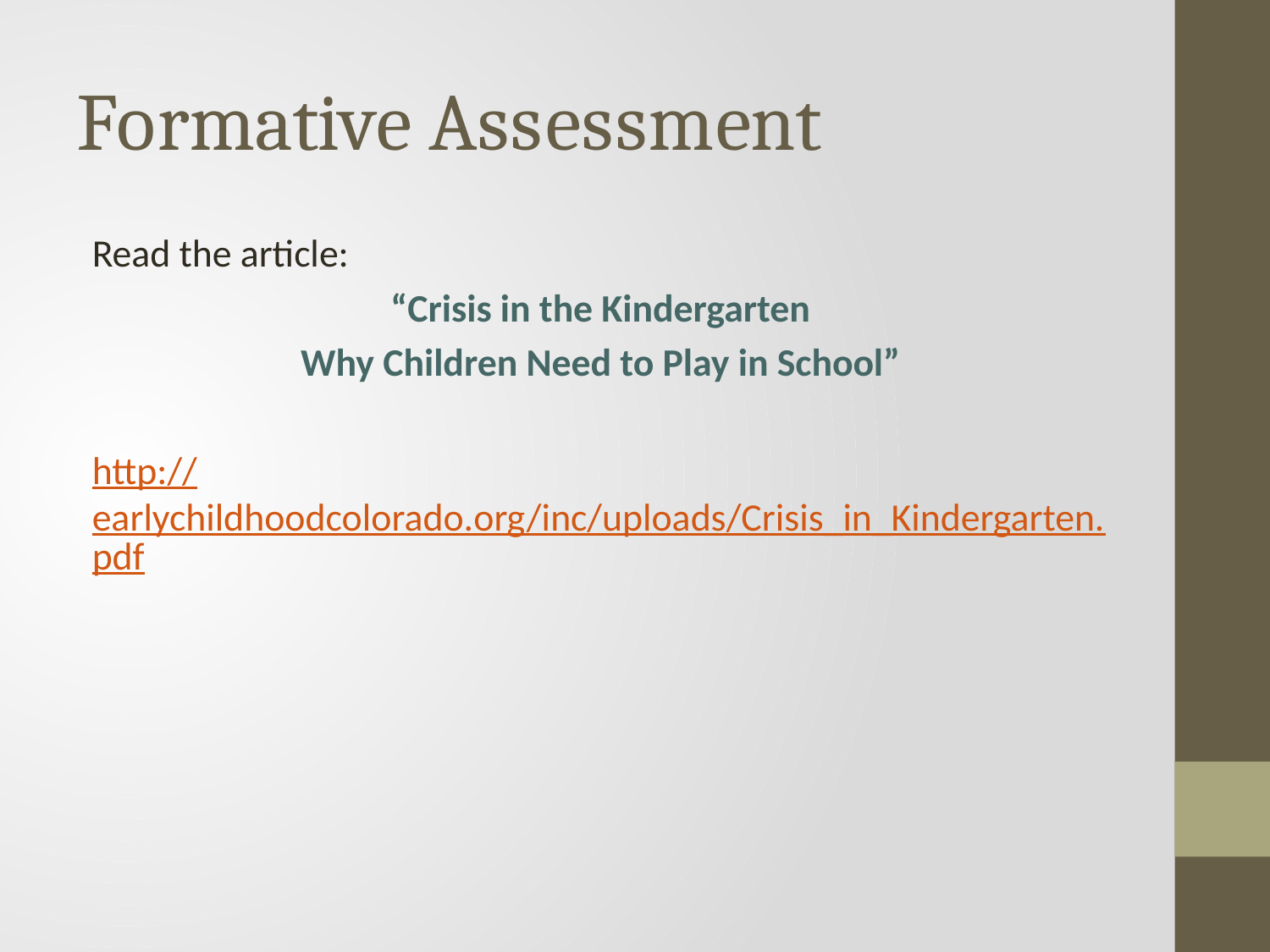

# Formative Assessment
Read the article:
“Crisis in the Kindergarten
Why Children Need to Play in School”

http://earlychildhoodcolorado.org/inc/uploads/Crisis_in_Kindergarten.pdf